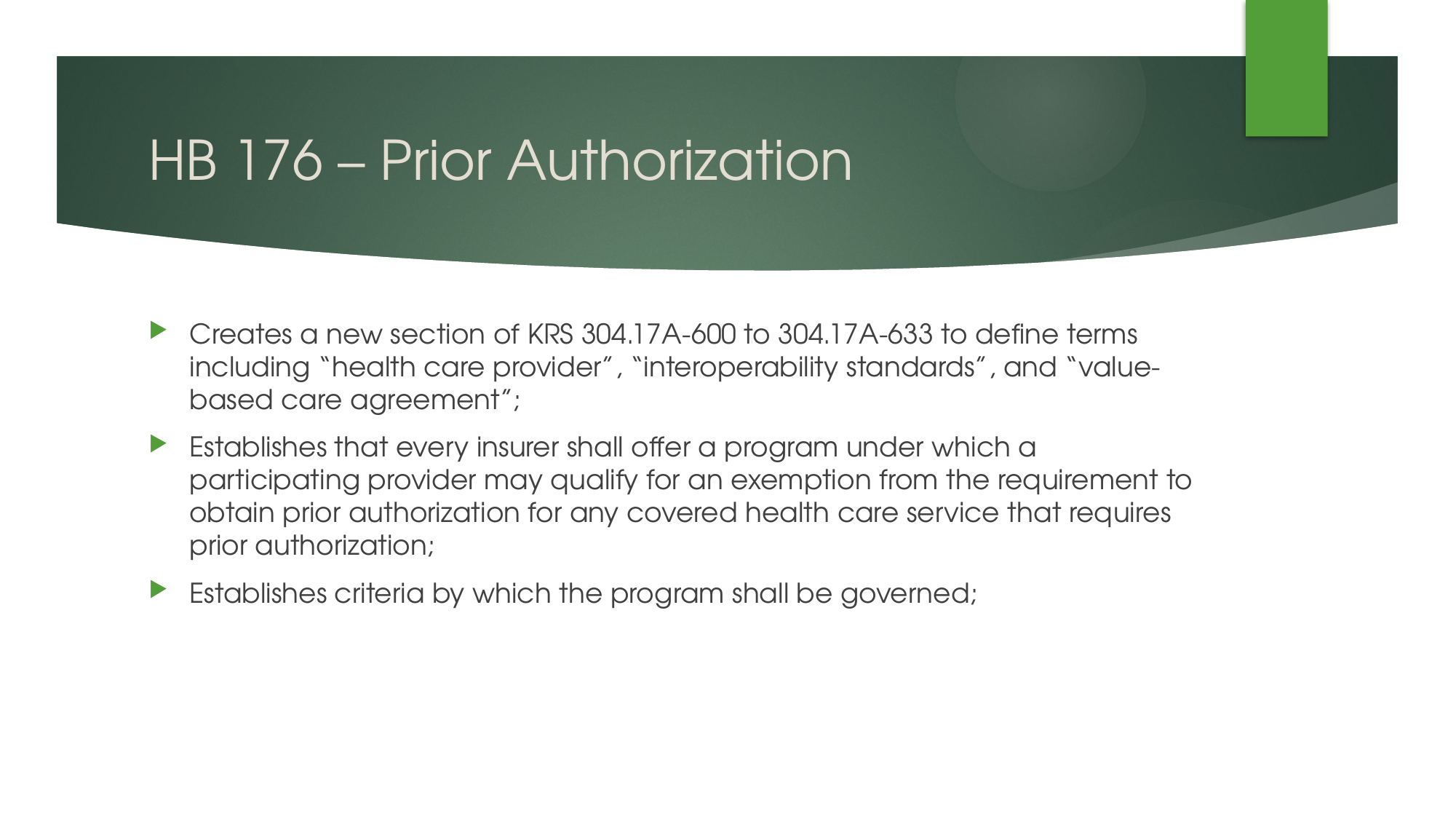

# HB 176 – Prior Authorization
Creates a new section of KRS 304.17A-600 to 304.17A-633 to define terms including “health care provider”, “interoperability standards”, and “value-based care agreement”;
Establishes that every insurer shall offer a program under which a participating provider may qualify for an exemption from the requirement to obtain prior authorization for any covered health care service that requires prior authorization;
Establishes criteria by which the program shall be governed;